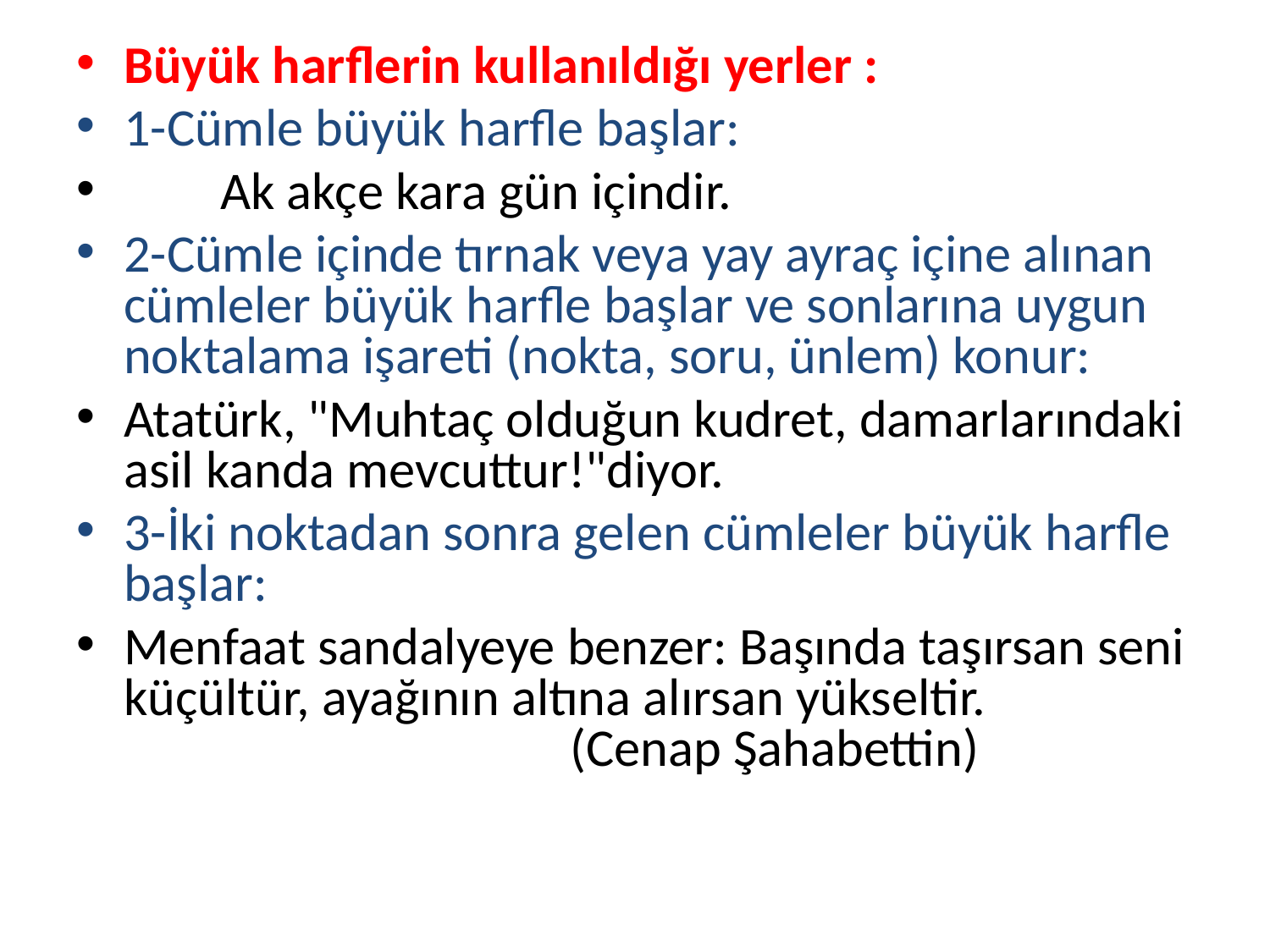

Büyük harflerin kullanıldığı yerler :
1-Cümle büyük harfle başlar:
        Ak akçe kara gün içindir.
2-Cümle içinde tırnak veya yay ayraç içine alınan cümleler büyük harfle başlar ve sonlarına uygun noktalama işareti (nokta, soru, ünlem) konur:
Atatürk, "Muhtaç olduğun kudret, damarlarındaki asil kanda mevcuttur!"diyor.
3-İki noktadan sonra gelen cümleler büyük harfle başlar:
Menfaat sandalyeye benzer: Başında taşırsan seni küçültür, ayağının altına alırsan yükseltir.                                       (Cenap Şahabettin)